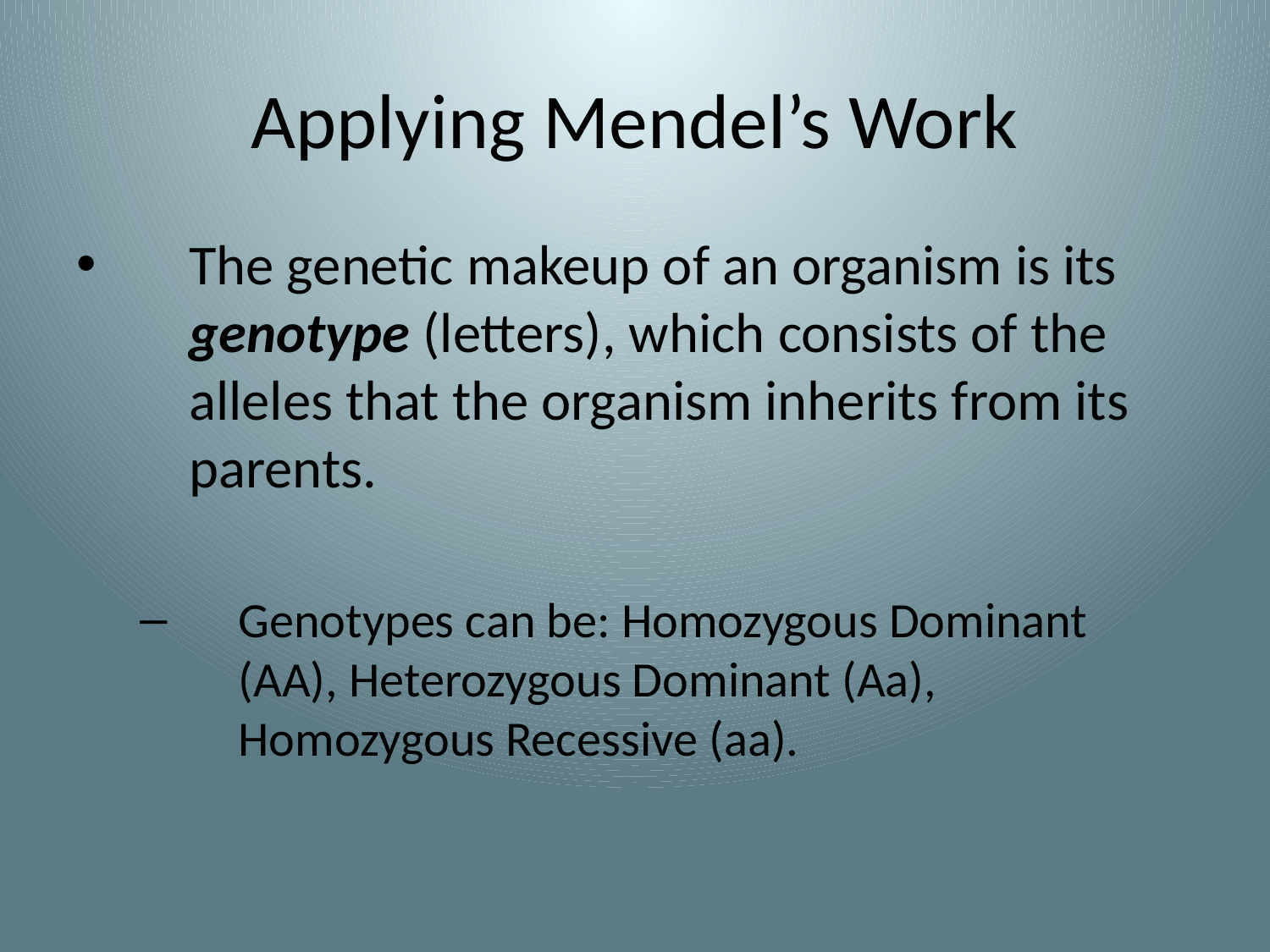

# Applying Mendel’s Work
The genetic makeup of an organism is its genotype (letters), which consists of the alleles that the organism inherits from its parents.

Genotypes can be: Homozygous Dominant (AA), Heterozygous Dominant (Aa), Homozygous Recessive (aa).